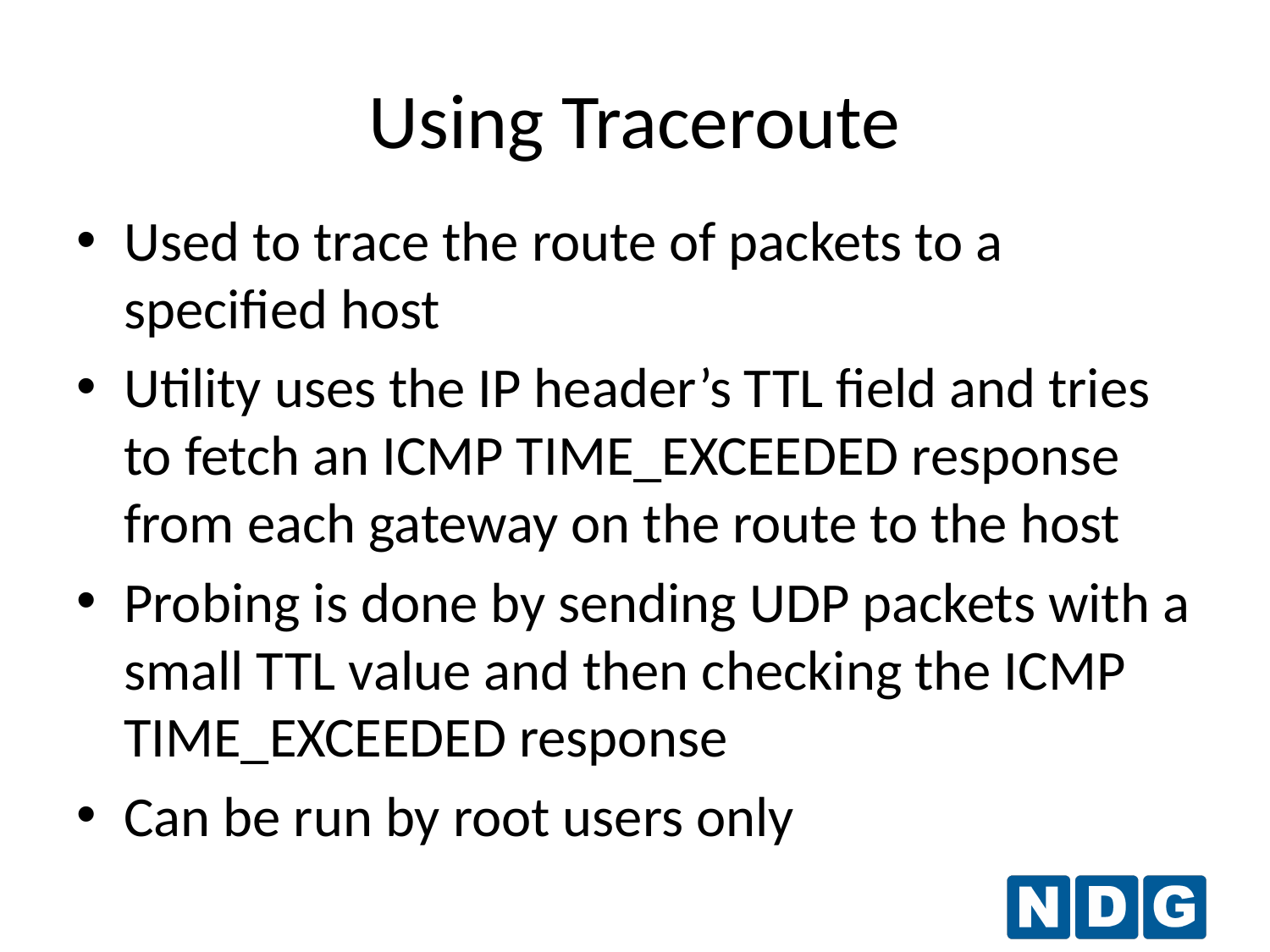

Using Traceroute
Used to trace the route of packets to a specified host
Utility uses the IP header’s TTL field and tries to fetch an ICMP TIME_EXCEEDED response from each gateway on the route to the host
Probing is done by sending UDP packets with a small TTL value and then checking the ICMP TIME_EXCEEDED response
Can be run by root users only